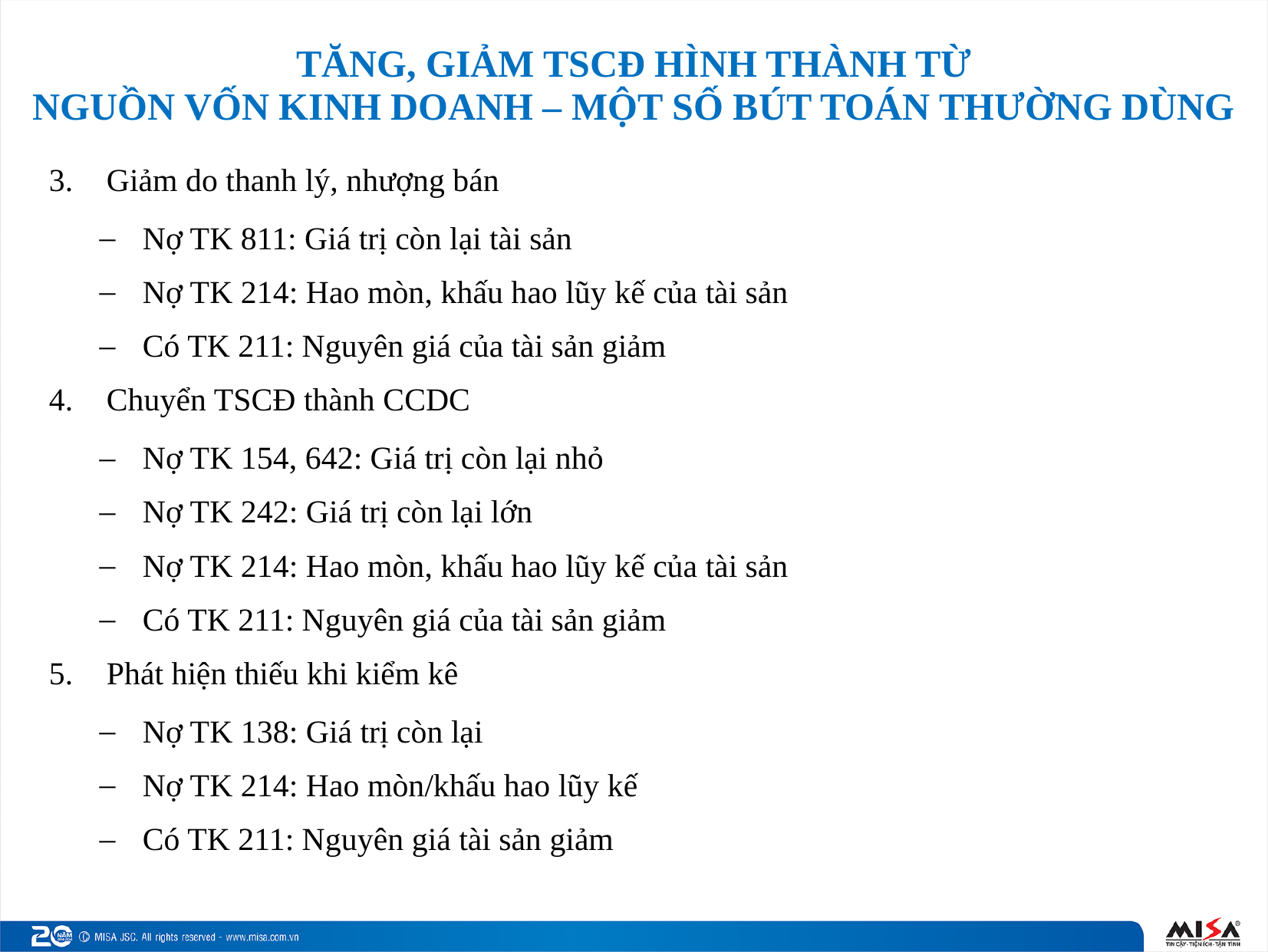

# TĂNG, GIẢM TSCĐ HÌNH THÀNH TỪ NGUỒN VỐN KINH DOANH – MỘT SỐ BÚT TOÁN THƯỜNG DÙNG
Giảm do thanh lý, nhượng bán
Nợ TK 811: Giá trị còn lại tài sản
Nợ TK 214: Hao mòn, khấu hao lũy kế của tài sản
Có TK 211: Nguyên giá của tài sản giảm
Chuyển TSCĐ thành CCDC
Nợ TK 154, 642: Giá trị còn lại nhỏ
Nợ TK 242: Giá trị còn lại lớn
Nợ TK 214: Hao mòn, khấu hao lũy kế của tài sản
Có TK 211: Nguyên giá của tài sản giảm
Phát hiện thiếu khi kiểm kê
Nợ TK 138: Giá trị còn lại
Nợ TK 214: Hao mòn/khấu hao lũy kế
Có TK 211: Nguyên giá tài sản giảm